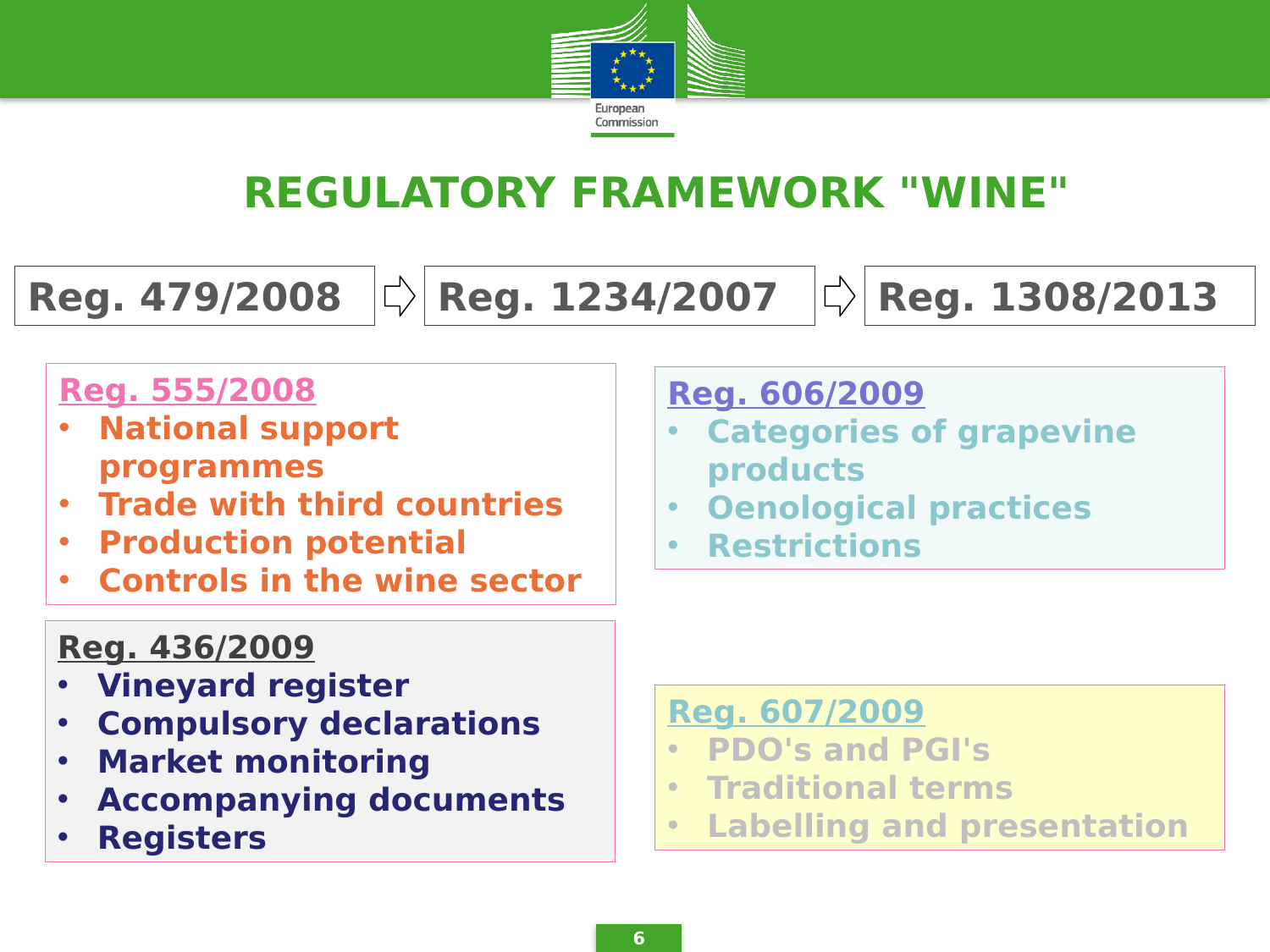

REGULATORY FRAMEWORK "WINE"
Reg. 479/2008
Reg. 1234/2007
Reg. 1308/2013

Reg. 555/2008
National support programmes
Trade with third countries
Production potential
Controls in the wine sector
Reg. 606/2009
Categories of grapevine products
Oenological practices
Restrictions
Reg. 436/2009
Vineyard register
Compulsory declarations
Market monitoring
Accompanying documents
Registers
Reg. 607/2009
PDO's and PGI's
Traditional terms
Labelling and presentation
6